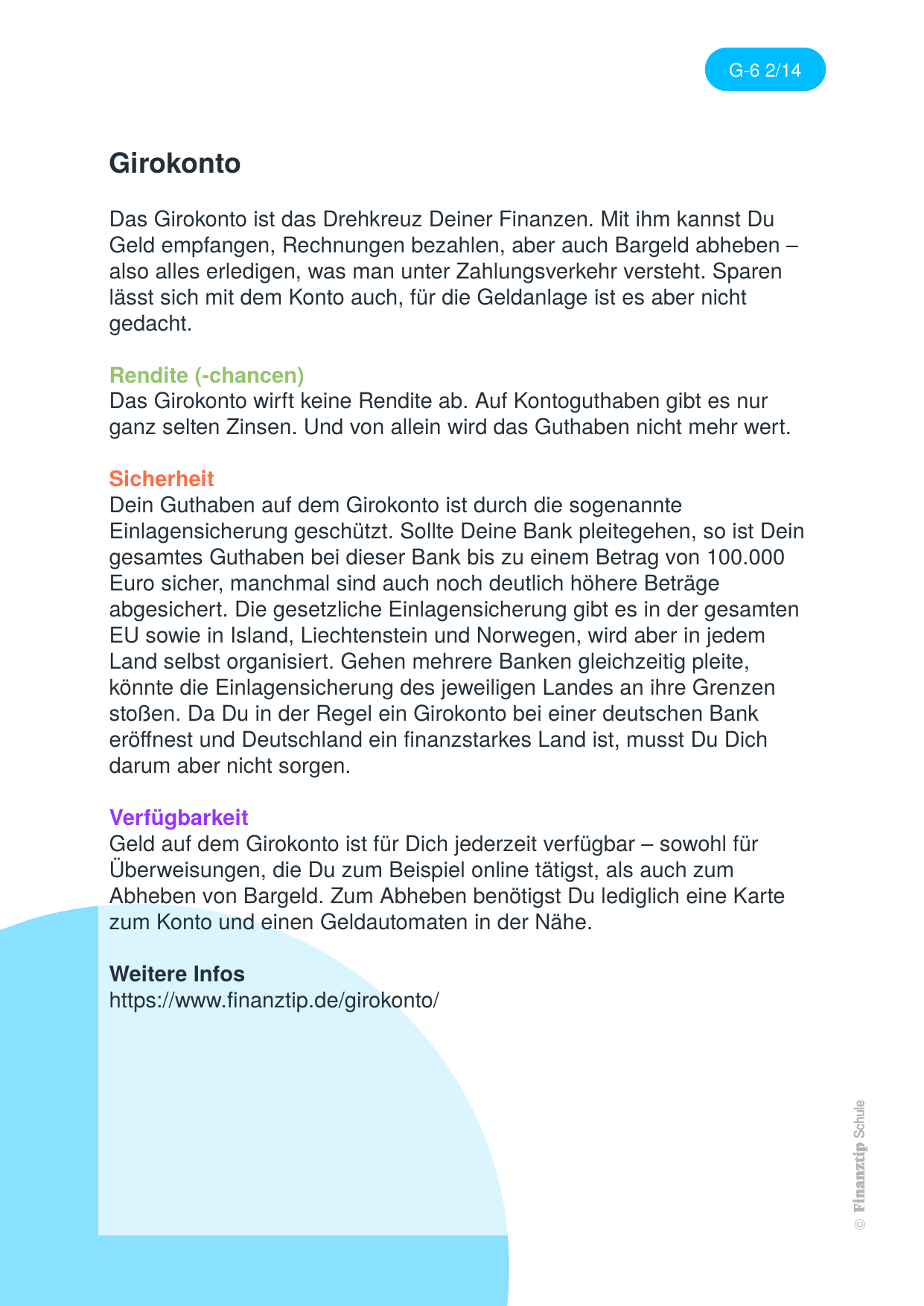

Girokonto

Das Girokonto ist das Drehkreuz Deiner Finanzen. Mit ihm kannst Du Geld empfangen, Rechnungen bezahlen, aber auch Bargeld abheben – also alles erledigen, was man unter Zahlungsverkehr versteht. Sparen lässt sich mit dem Konto auch, für die Geldanlage ist es aber nicht gedacht.

Rendite (-chancen)
Das Girokonto wirft keine Rendite ab. Auf Kontoguthaben gibt es nur ganz selten Zinsen. Und von allein wird das Guthaben nicht mehr wert.

Sicherheit
Dein Guthaben auf dem Girokonto ist durch die sogenannte Einlagensicherung geschützt. Sollte Deine Bank pleitegehen, so ist Dein gesamtes Guthaben bei dieser Bank bis zu einem Betrag von 100.000 Euro sicher, manchmal sind auch noch deutlich höhere Beträge abgesichert. Die gesetzliche Einlagensicherung gibt es in der gesamten EU sowie in Island, Liechtenstein und Norwegen, wird aber in jedem Land selbst organisiert. Gehen mehrere Banken gleichzeitig pleite, könnte die Einlagensicherung des jeweiligen Landes an ihre Grenzen stoßen. Da Du in der Regel ein Girokonto bei einer deutschen Bank eröffnest und Deutschland ein finanzstarkes Land ist, musst Du Dich darum aber nicht sorgen.

Verfügbarkeit
Geld auf dem Girokonto ist für Dich jederzeit verfügbar – sowohl für Überweisungen, die Du zum Beispiel online tätigst, als auch zum Abheben von Bargeld. Zum Abheben benötigst Du lediglich eine Karte zum Konto und einen Geldautomaten in der Nähe.

Weitere Infos
https://www.finanztip.de/girokonto/